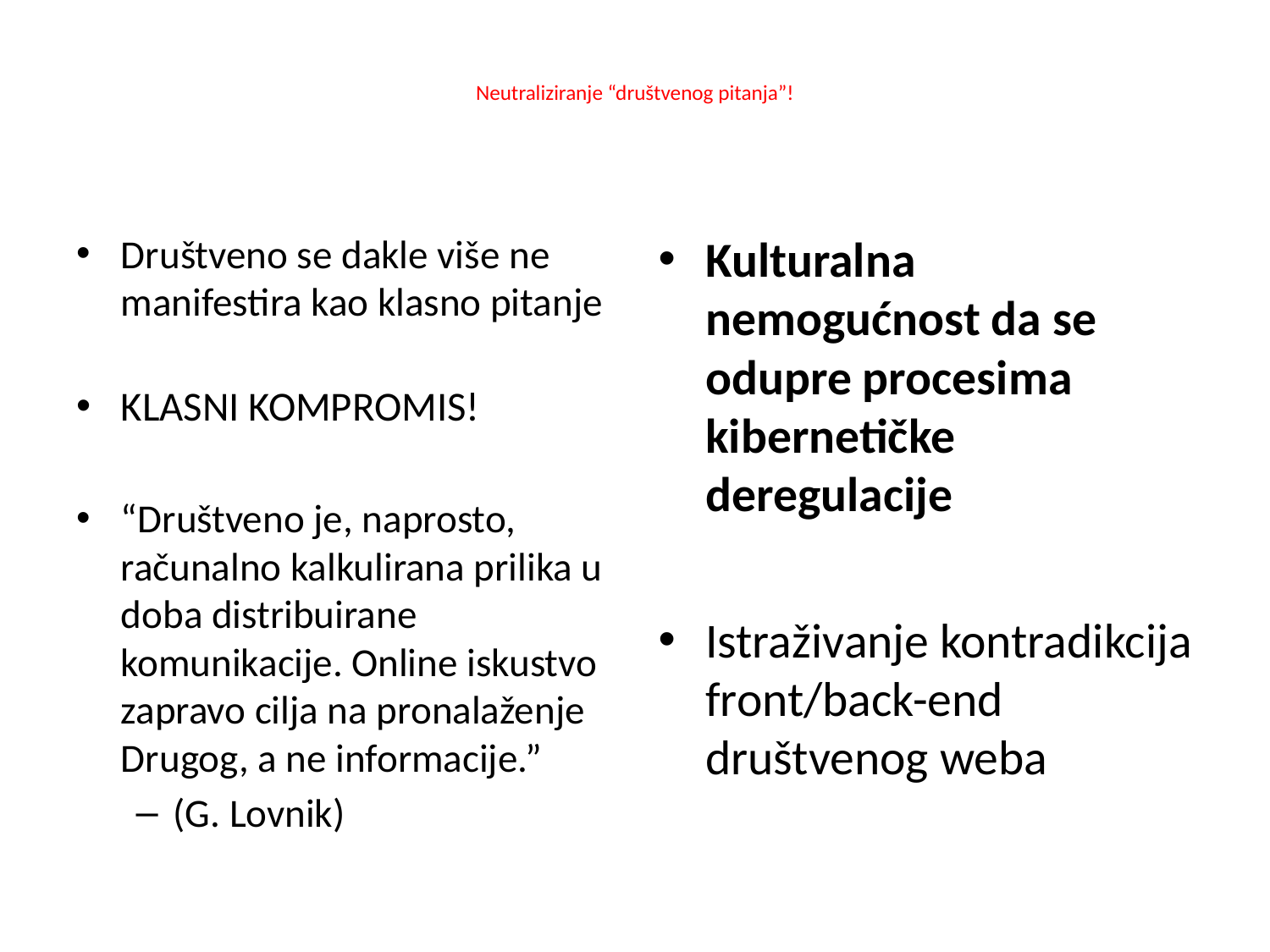

# Neutraliziranje “društvenog pitanja”!
Društveno se dakle više ne manifestira kao klasno pitanje
KLASNI KOMPROMIS!

“Društveno je, naprosto, računalno kalkulirana prilika u doba distribuirane komunikacije. Online iskustvo zapravo cilja na pronalaženje Drugog, a ne informacije.”
(G. Lovnik)

Kulturalna nemogućnost da se odupre procesima kibernetičke deregulacije

Istraživanje kontradikcija front/back-end društvenog weba